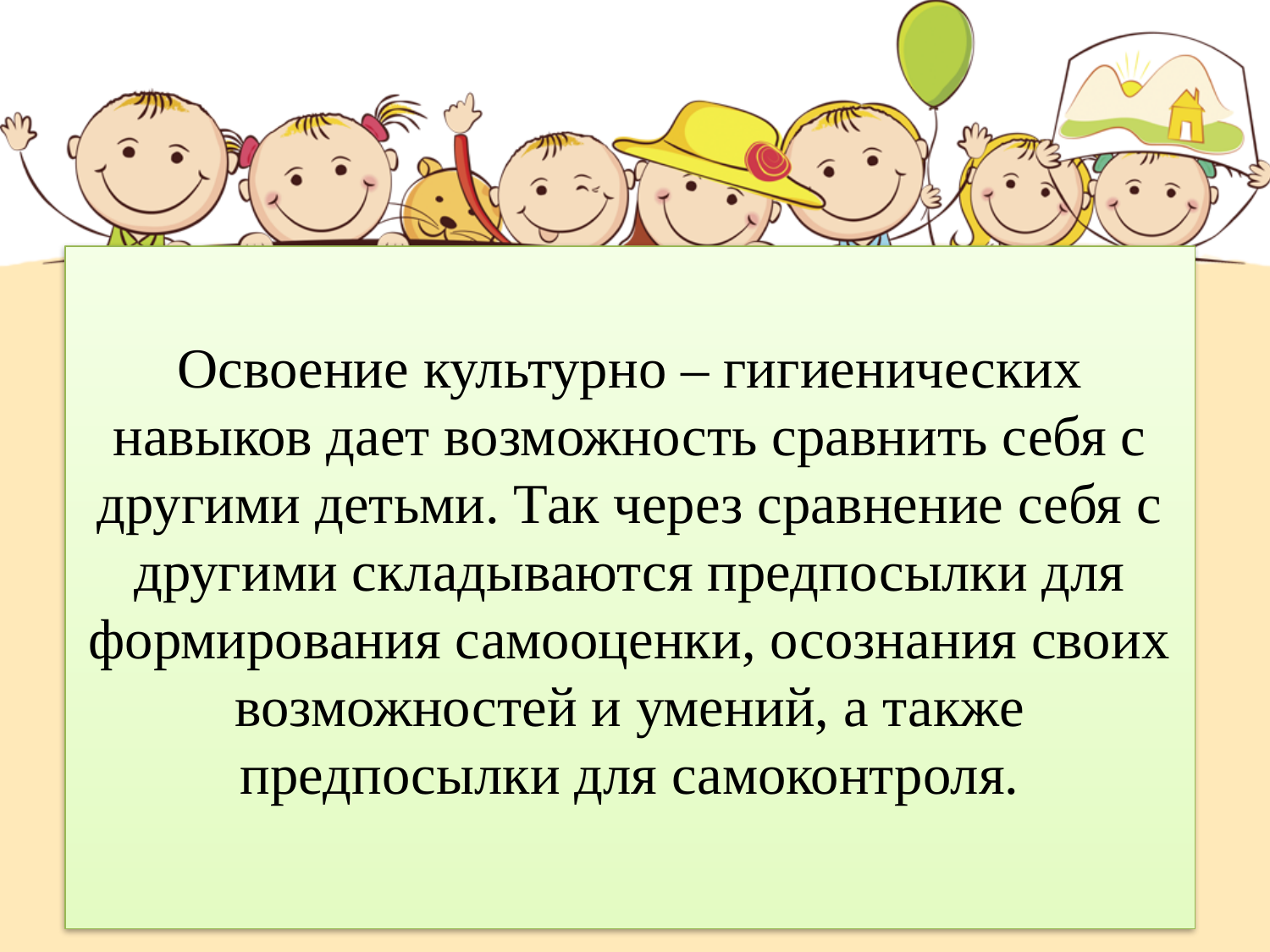

Освоение культурно – гигиенических навыков дает возможность сравнить себя с другими детьми. Так через сравнение себя с другими складываются предпосылки для формирования самооценки, осознания своих возможностей и умений, а также предпосылки для самоконтроля.